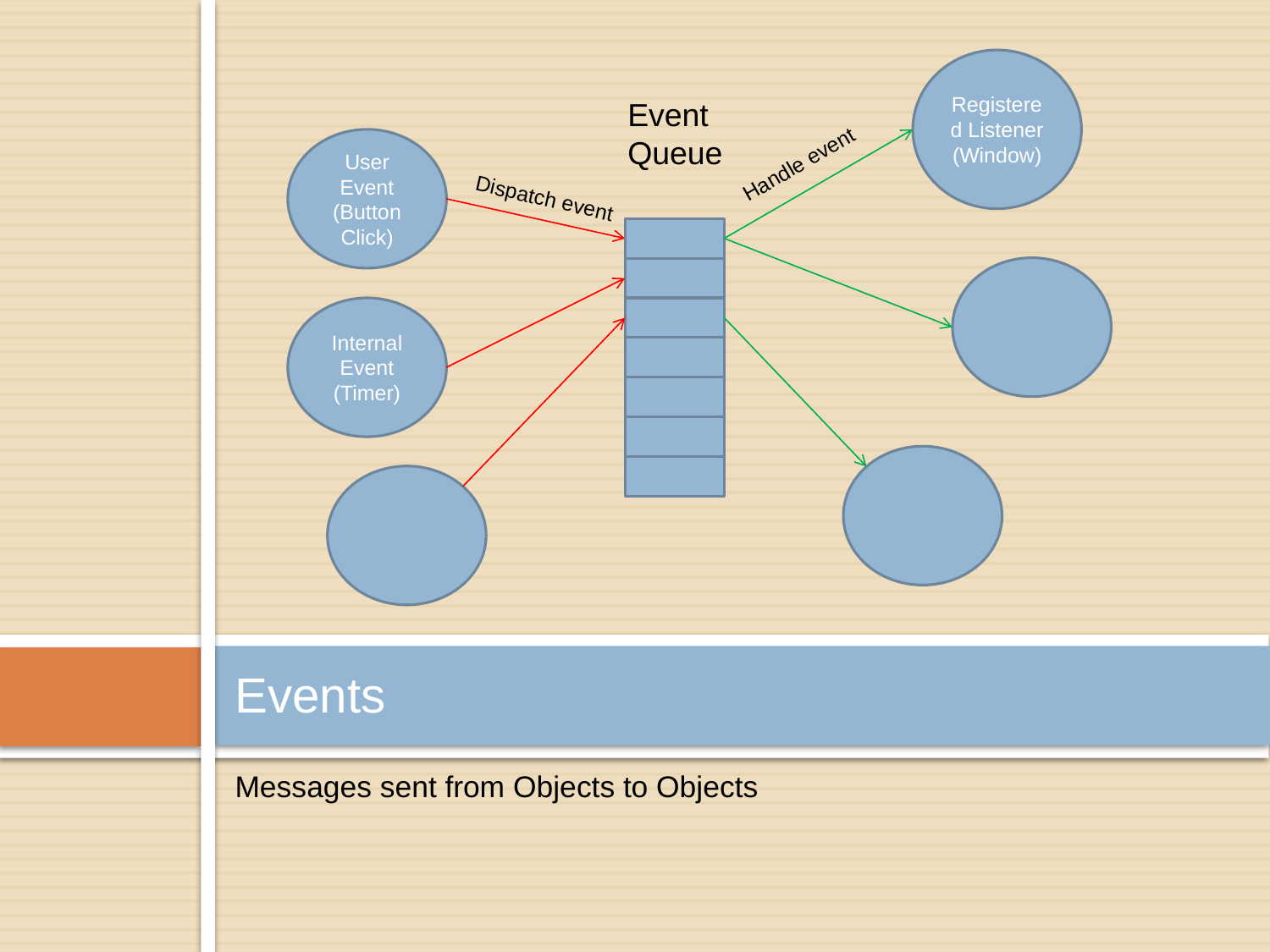

Registered Listener
(Window)
Event Queue
User Event
(Button Click)
Handle event
Dispatch event

Internal Event
(Timer)

# Events
Messages sent from Objects to Objects